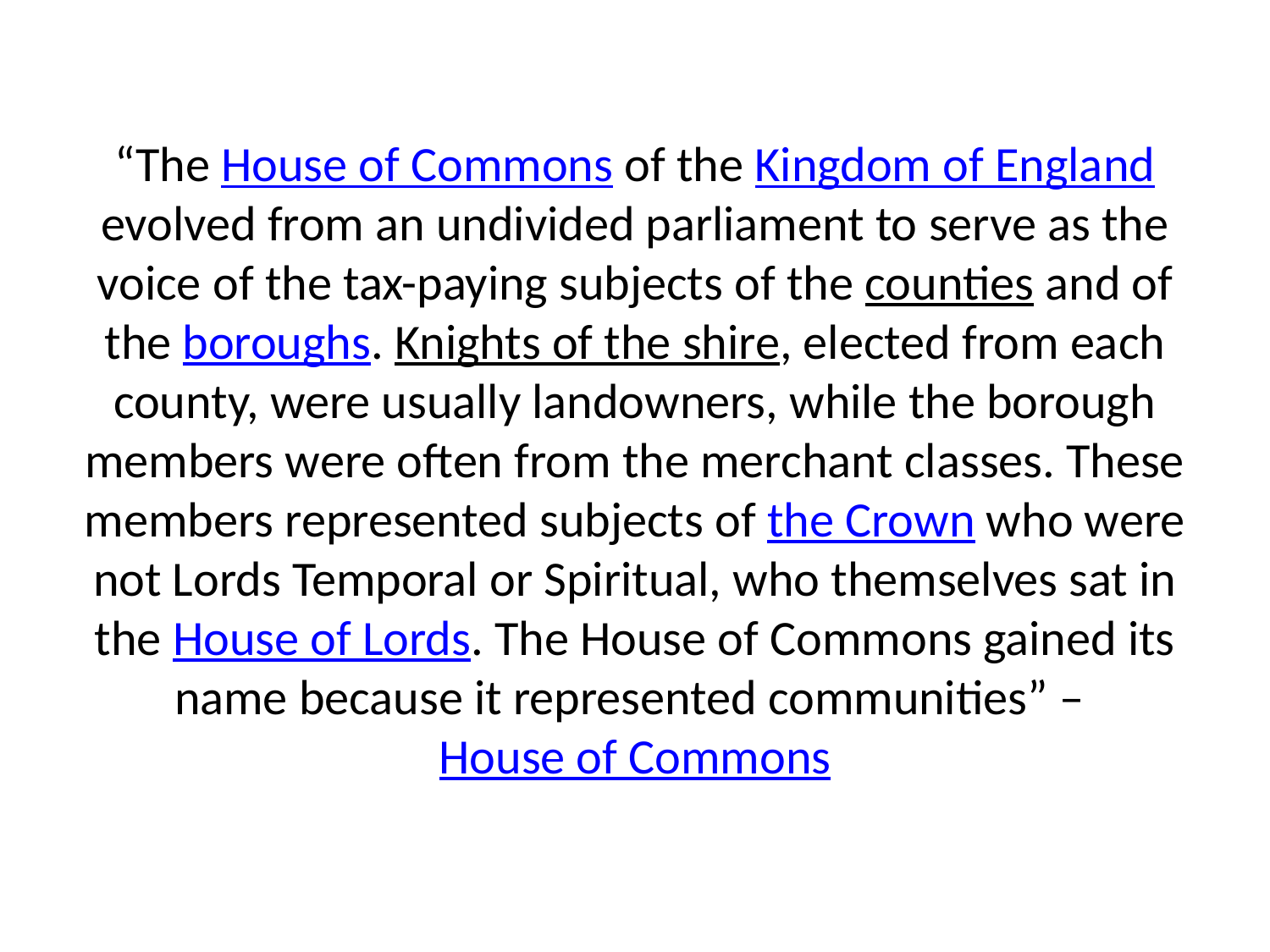

# “The House of Commons of the Kingdom of England evolved from an undivided parliament to serve as the voice of the tax-paying subjects of the counties and of the boroughs. Knights of the shire, elected from each county, were usually landowners, while the borough members were often from the merchant classes. These members represented subjects of the Crown who were not Lords Temporal or Spiritual, who themselves sat in the House of Lords. The House of Commons gained its name because it represented communities” – House of Commons